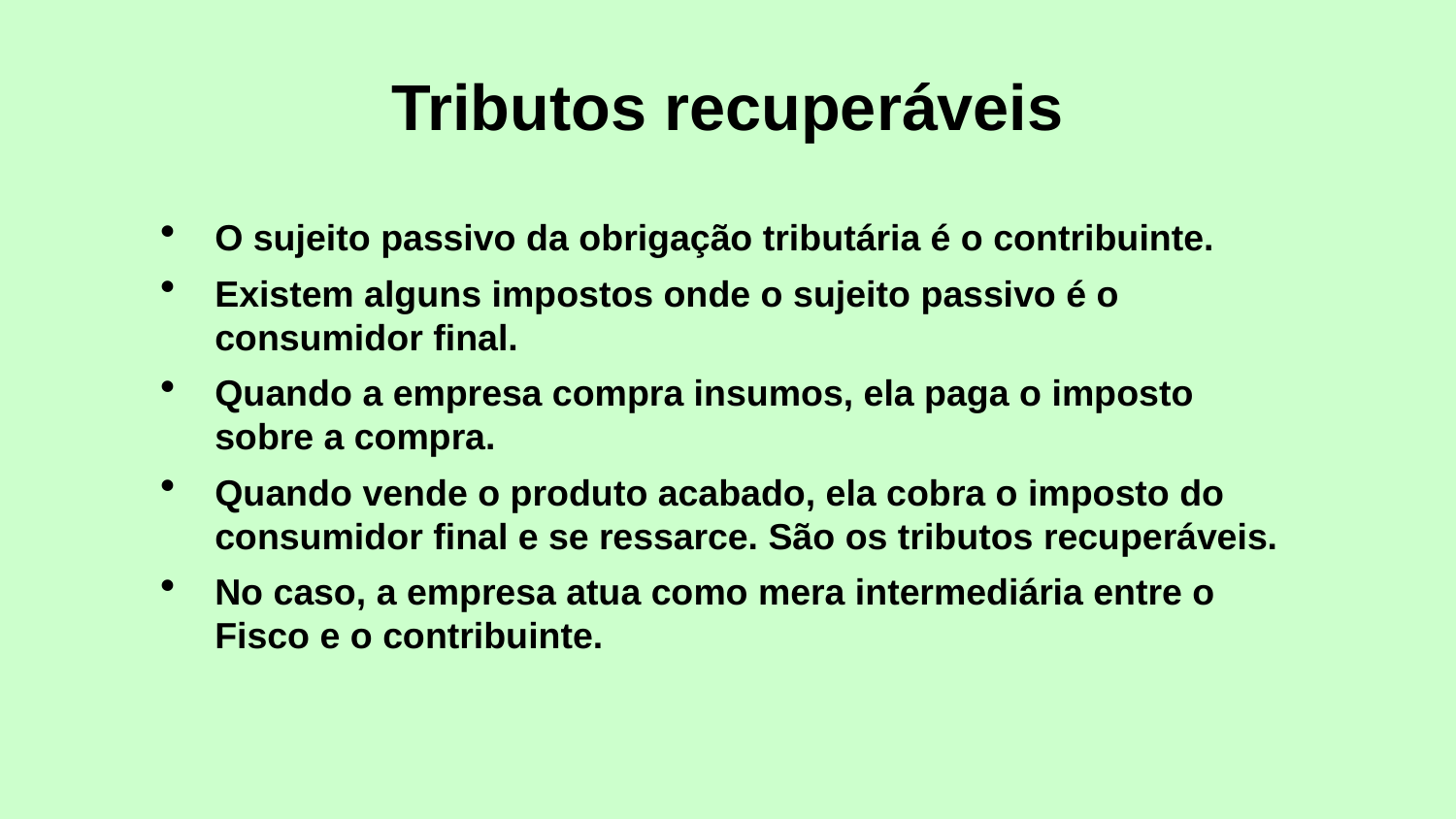

# Tributos recuperáveis
O sujeito passivo da obrigação tributária é o contribuinte.
Existem alguns impostos onde o sujeito passivo é o consumidor final.
Quando a empresa compra insumos, ela paga o imposto sobre a compra.
Quando vende o produto acabado, ela cobra o imposto do consumidor final e se ressarce. São os tributos recuperáveis.
No caso, a empresa atua como mera intermediária entre o Fisco e o contribuinte.